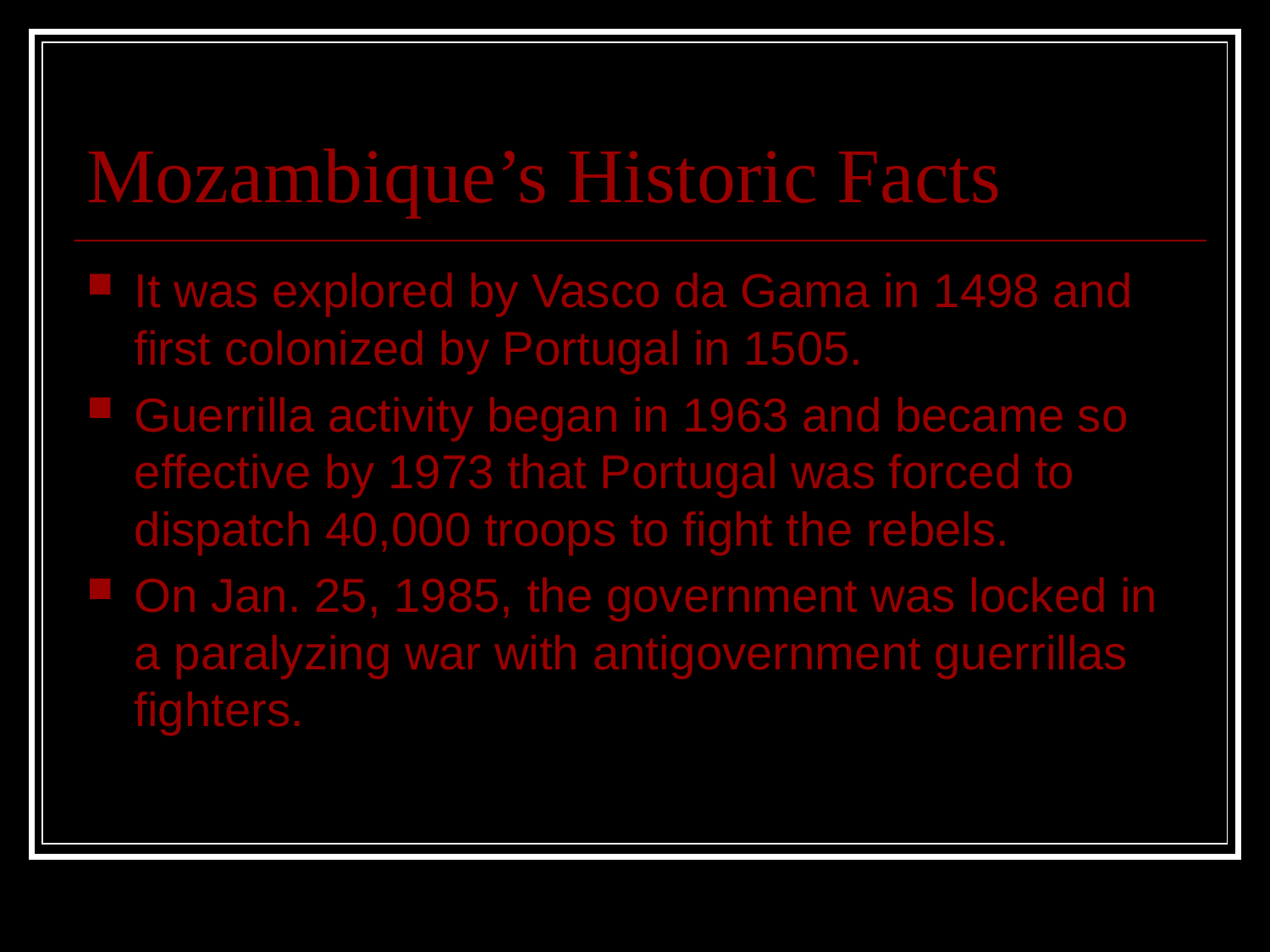

# Mozambique’s Historic Facts
It was explored by Vasco da Gama in 1498 and first colonized by Portugal in 1505.
Guerrilla activity began in 1963 and became so effective by 1973 that Portugal was forced to dispatch 40,000 troops to fight the rebels.
On Jan. 25, 1985, the government was locked in a paralyzing war with antigovernment guerrillas fighters.